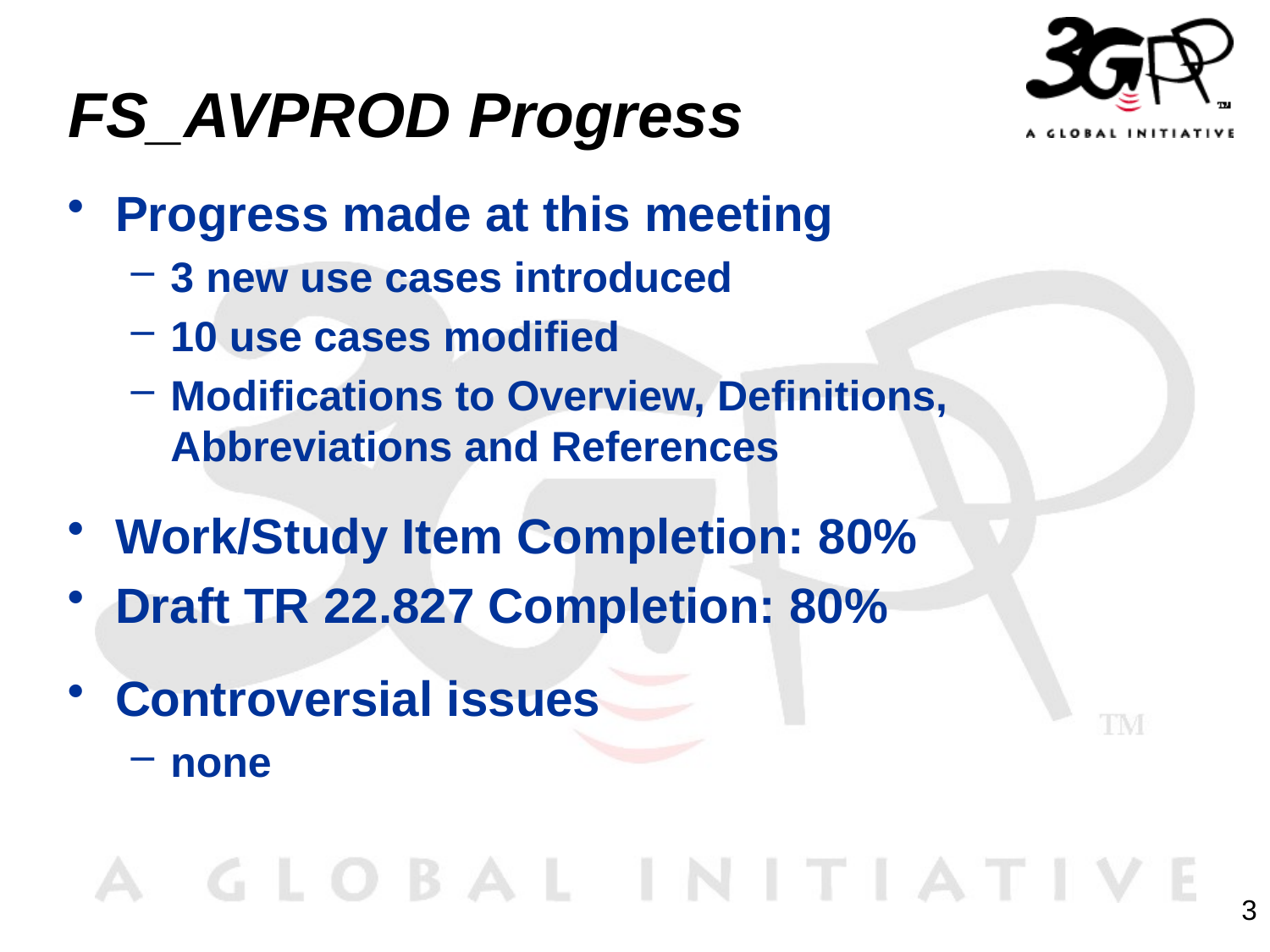

# FS_AVPROD Progress
Progress made at this meeting
3 new use cases introduced
10 use cases modified
Modifications to Overview, Definitions, Abbreviations and References

Work/Study Item Completion: 80%
Draft TR 22.827 Completion: 80%

Controversial issues
none
3